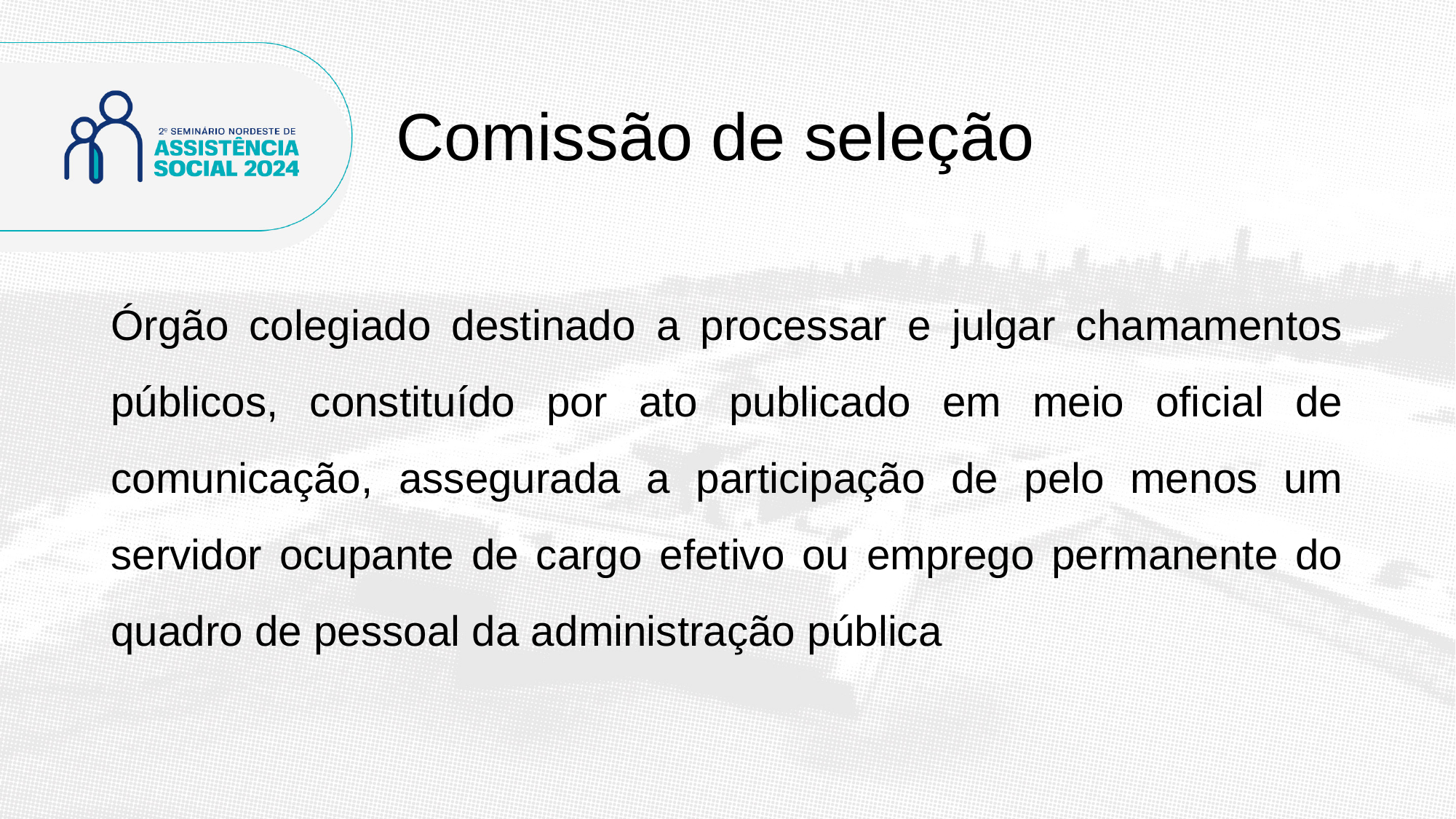

# Comissão de seleção
Órgão colegiado destinado a processar e julgar chamamentos públicos, constituído por ato publicado em meio oficial de comunicação, assegurada a participação de pelo menos um servidor ocupante de cargo efetivo ou emprego permanente do quadro de pessoal da administração pública